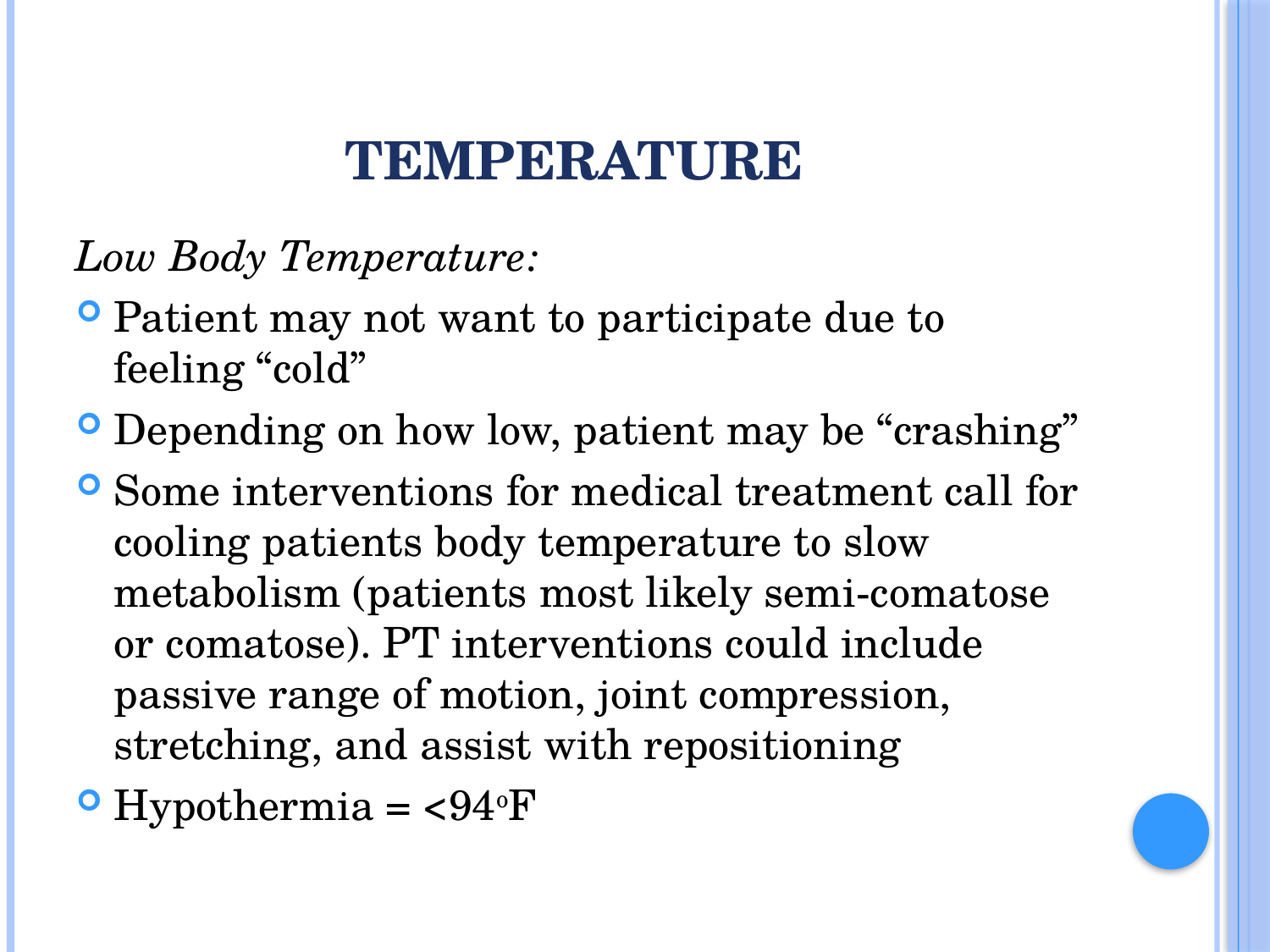

# Temperature
Low Body Temperature:
Patient may not want to participate due to feeling “cold”
Depending on how low, patient may be “crashing”
Some interventions for medical treatment call for cooling patients body temperature to slow metabolism (patients most likely semi-comatose or comatose). PT interventions could include passive range of motion, joint compression, stretching, and assist with repositioning
Hypothermia = <94oF